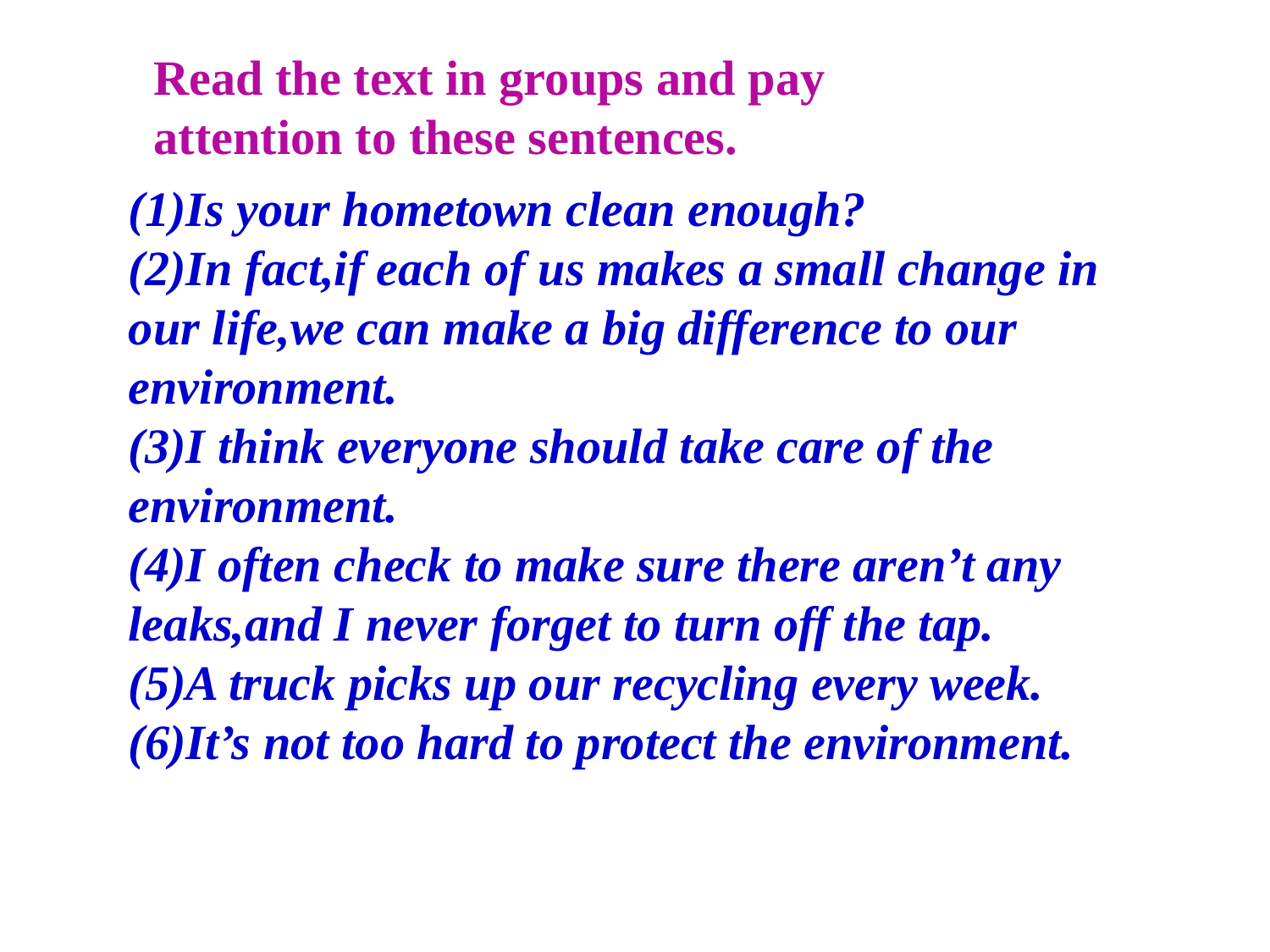

Read the text in groups and pay attention to these sentences.
(1)Is your hometown clean enough?
(2)In fact,if each of us makes a small change in our life,we can make a big difference to our environment.
(3)I think everyone should take care of the environment.
(4)I often check to make sure there aren’t any leaks,and I never forget to turn off the tap.
(5)A truck picks up our recycling every week.
(6)It’s not too hard to protect the environment.